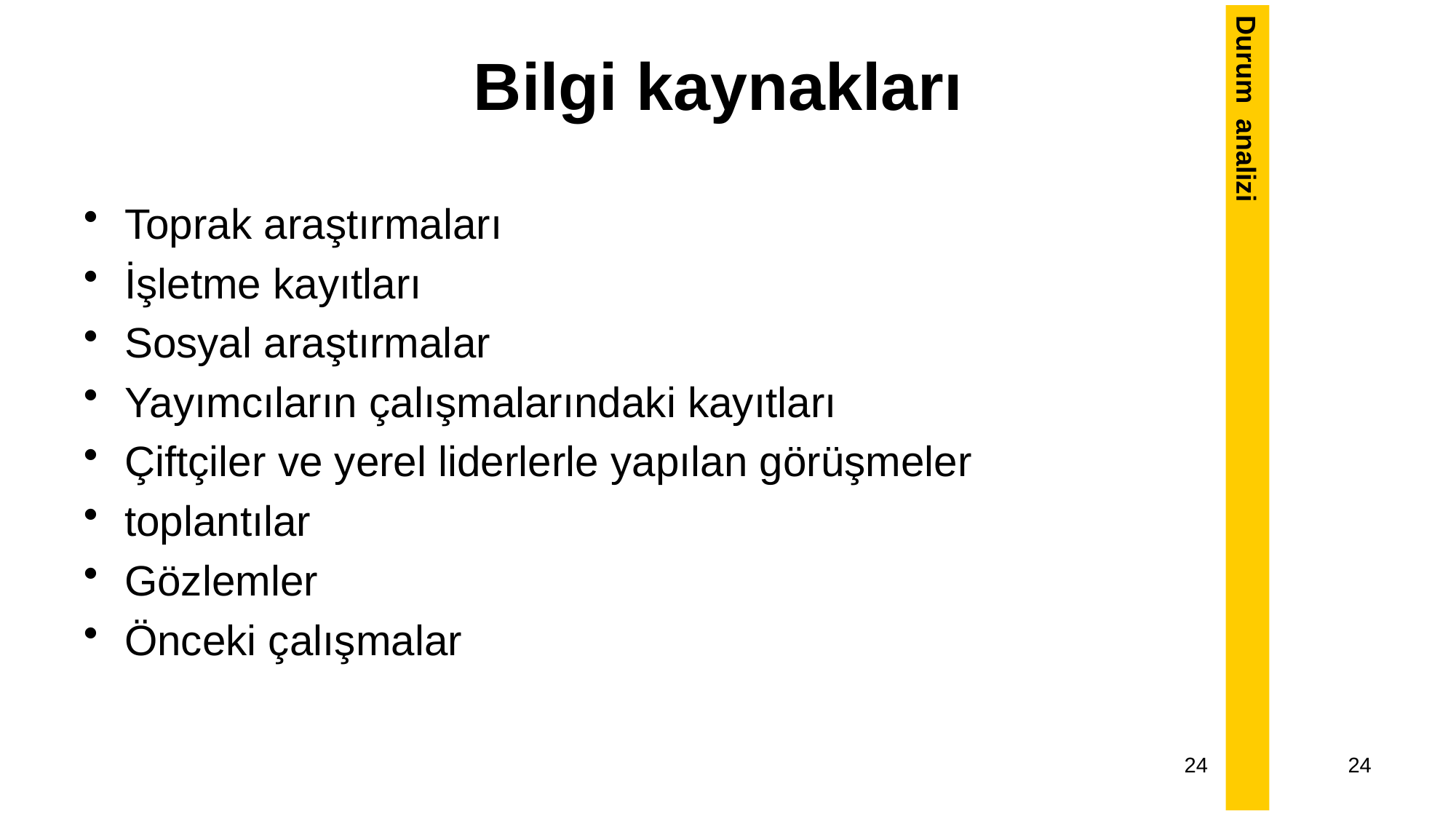

Toprak araştırmaları
İşletme kayıtları
Sosyal araştırmalar
Yayımcıların çalışmalarındaki kayıtları
Çiftçiler ve yerel liderlerle yapılan görüşmeler
toplantılar
Gözlemler
Önceki çalışmalar
Bilgi kaynakları
Durum  analizi
24
24